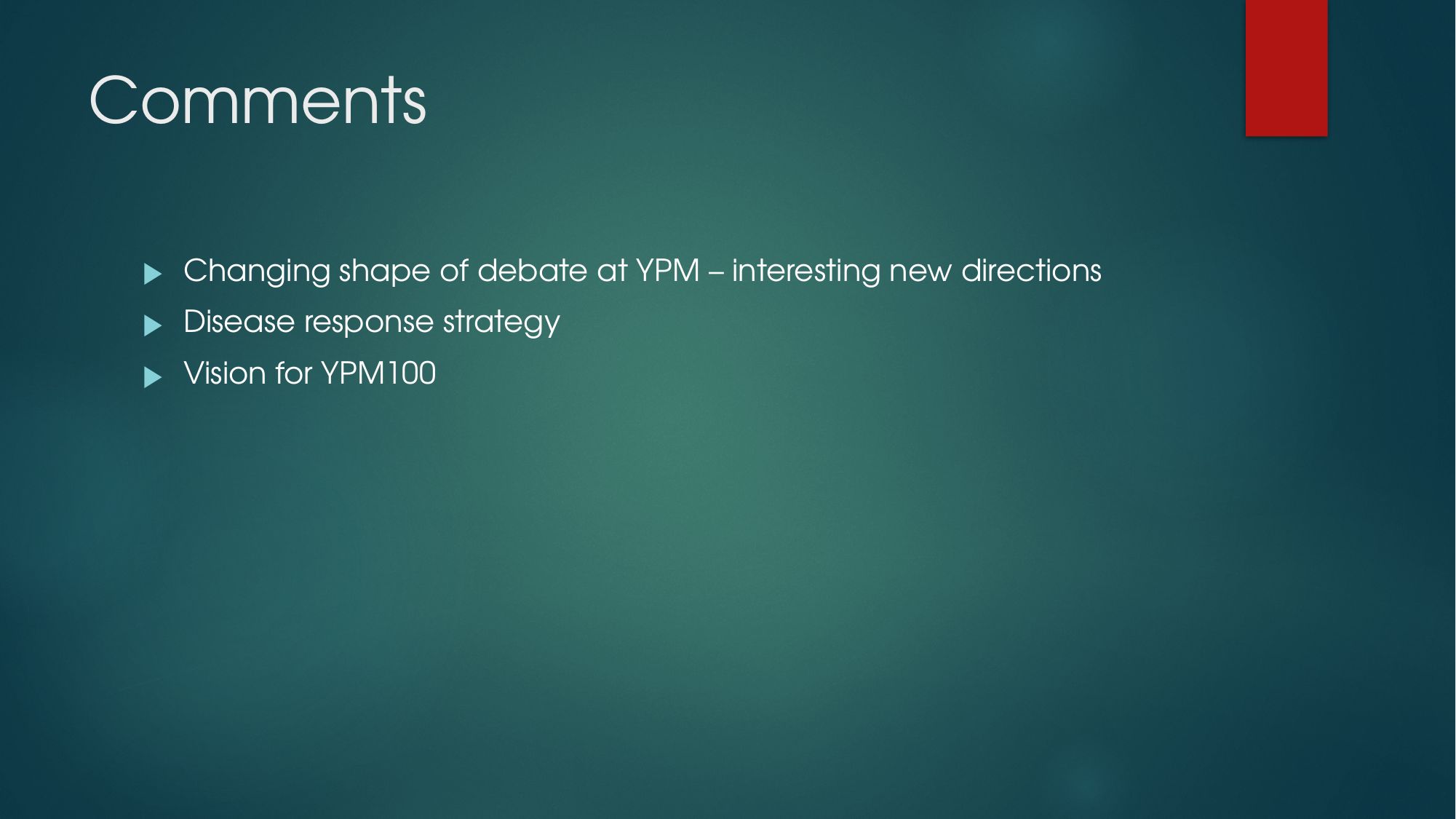

# Comments
Changing shape of debate at YPM – interesting new directions
Disease response strategy
Vision for YPM100